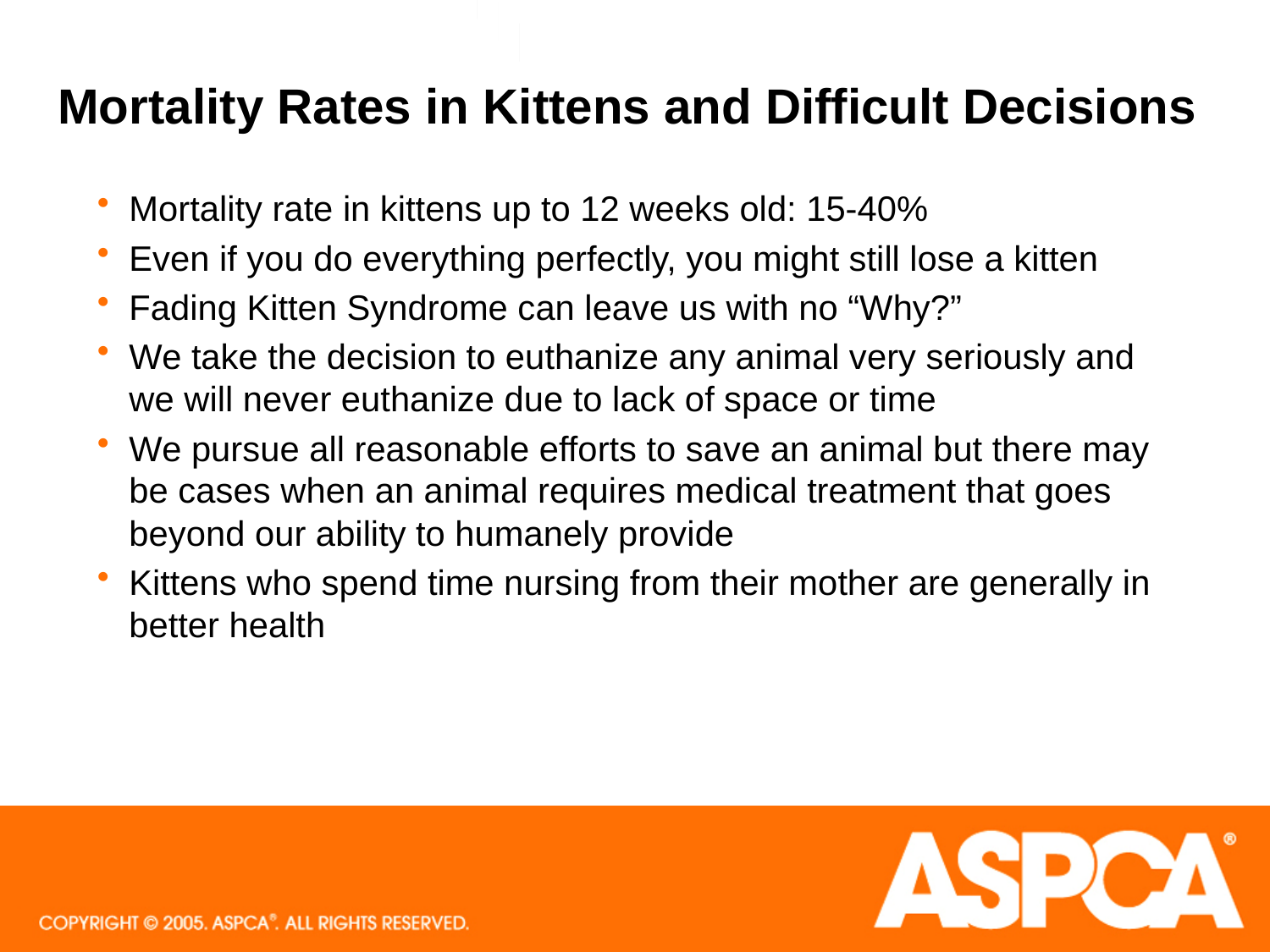

# Mortality Rates in Kittens and Difficult Decisions
Mortality rate in kittens up to 12 weeks old: 15-40%
Even if you do everything perfectly, you might still lose a kitten
Fading Kitten Syndrome can leave us with no “Why?”
We take the decision to euthanize any animal very seriously and we will never euthanize due to lack of space or time
We pursue all reasonable efforts to save an animal but there may be cases when an animal requires medical treatment that goes beyond our ability to humanely provide
Kittens who spend time nursing from their mother are generally in better health